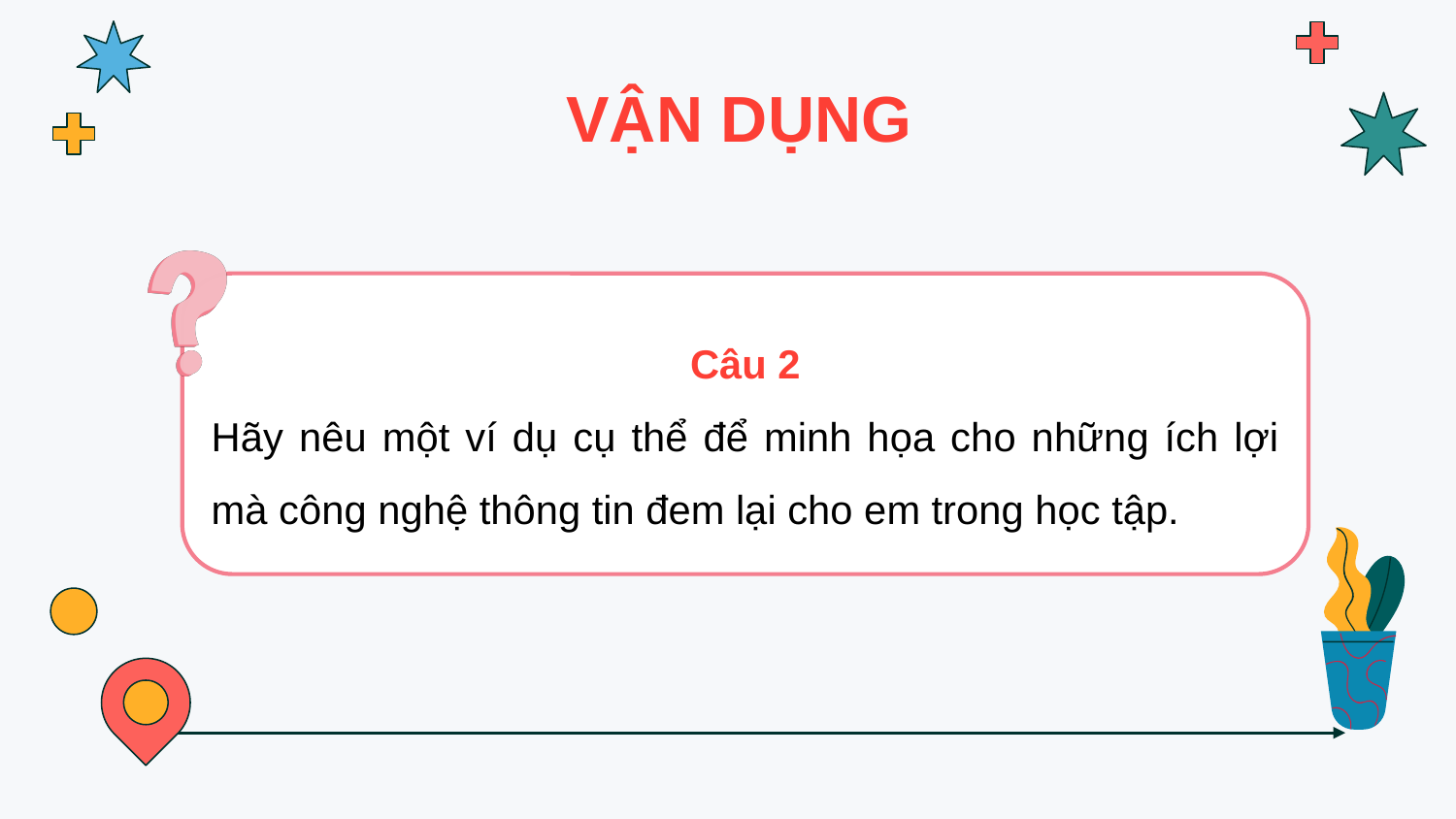

# VẬN DỤNG

Câu 2
Hãy nêu một ví dụ cụ thể để minh họa cho những ích lợi mà công nghệ thông tin đem lại cho em trong học tập.